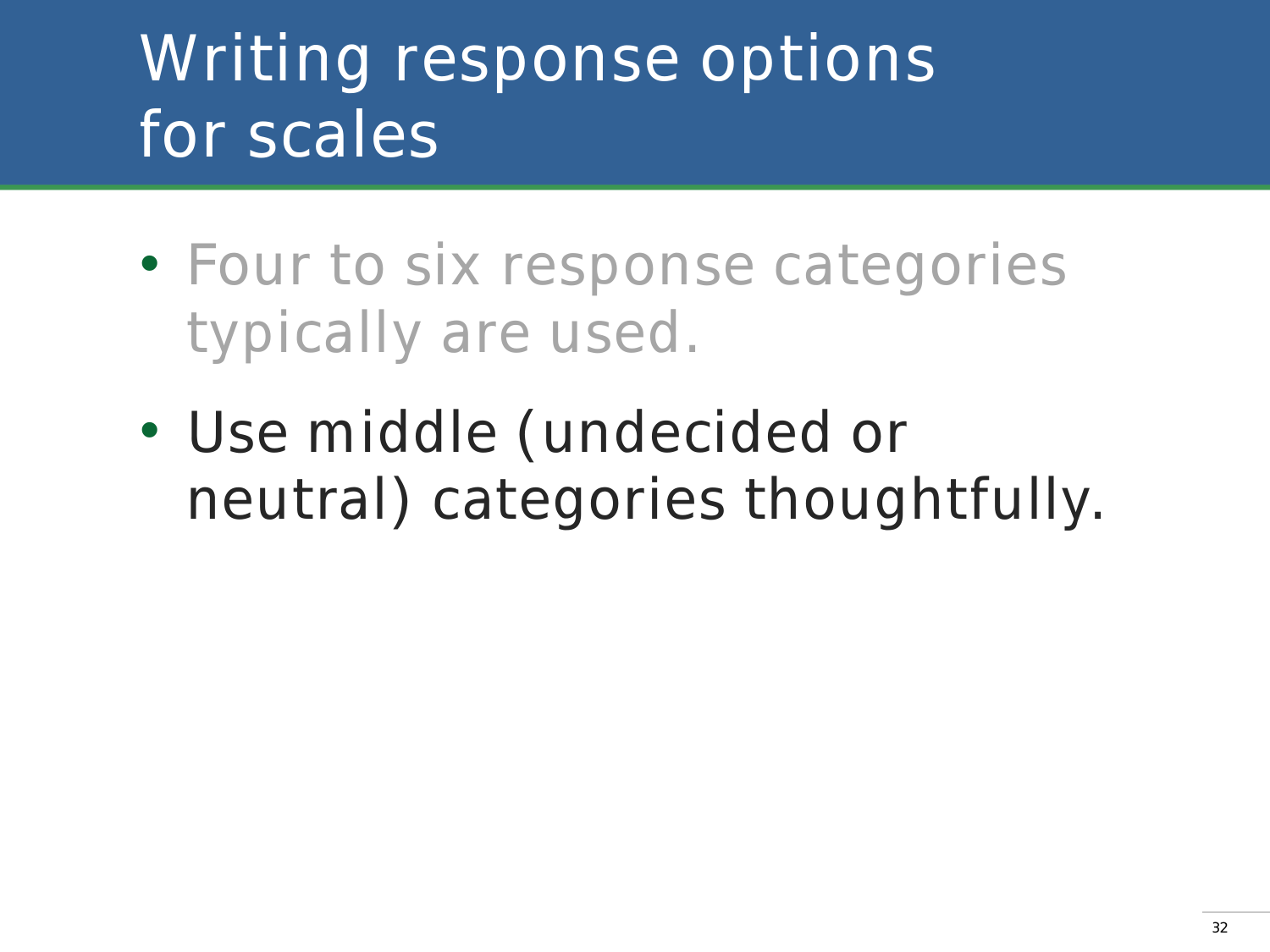

# Writing response options for scales
Four to six response categories typically are used.
Use middle (undecided or neutral) categories thoughtfully.
32